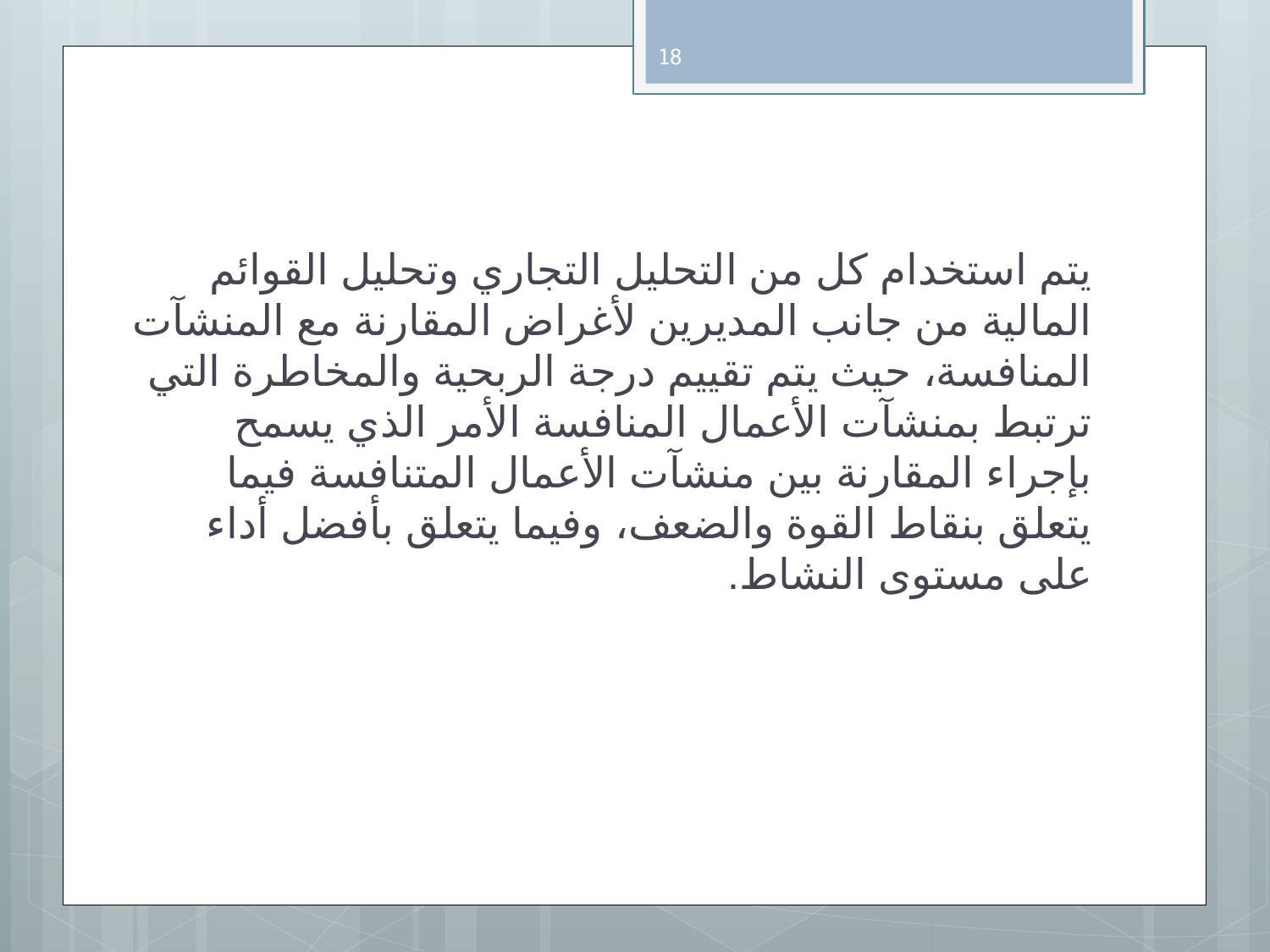

18
يتم استخدام كل من التحليل التجاري وتحليل القوائم المالية من جانب المديرين لأغراض المقارنة مع المنشآت المنافسة، حيث يتم تقييم درجة الربحية والمخاطرة التي ترتبط بمنشآت الأعمال المنافسة الأمر الذي يسمح بإجراء المقارنة بين منشآت الأعمال المتنافسة فيما يتعلق بنقاط القوة والضعف، وفيما يتعلق بأفضل أداء على مستوى النشاط.